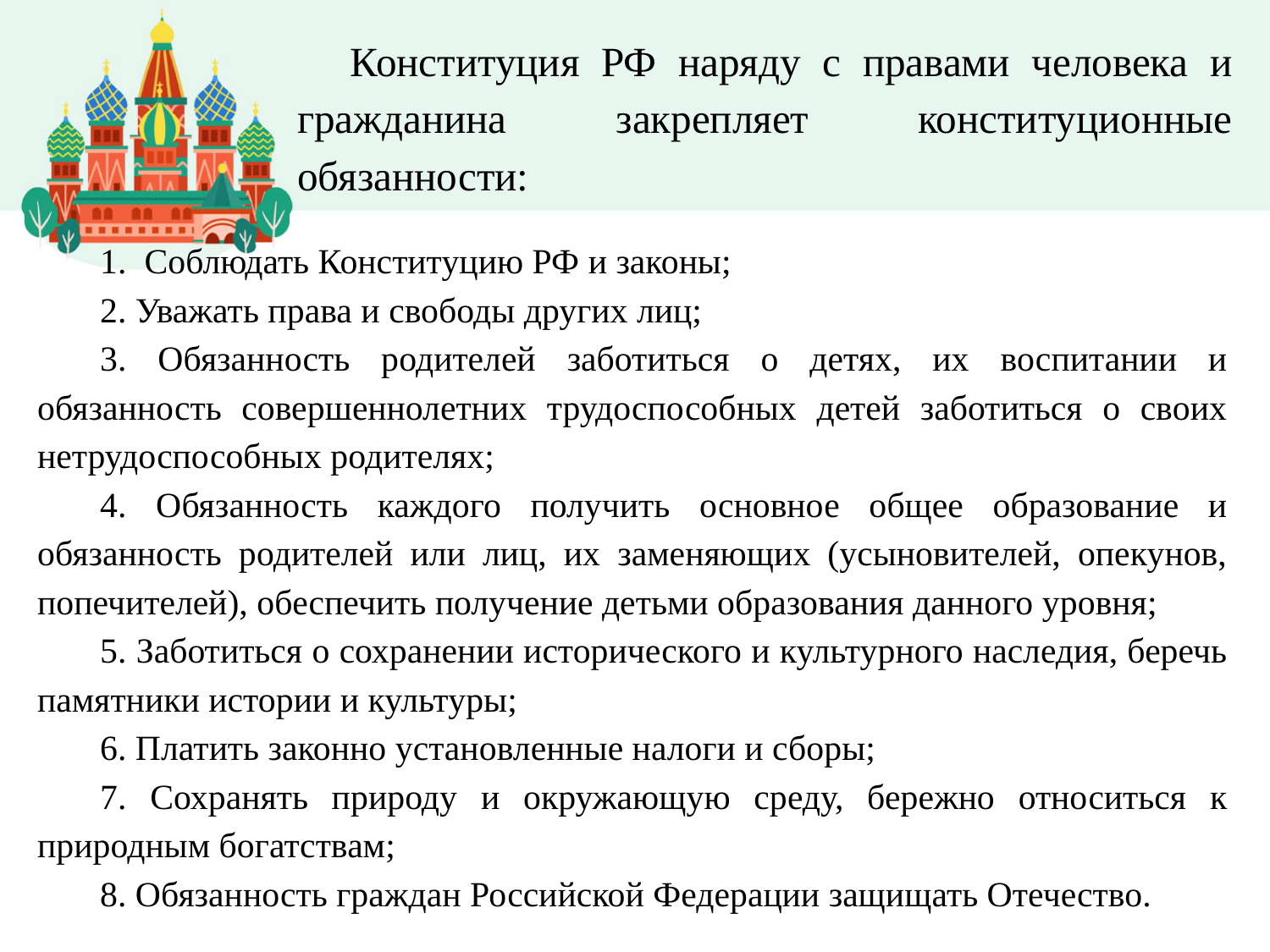

# Конституция РФ наряду с правами человека и гражданина закрепляет конституционные обязанности:
1.  Соблюдать Конституцию РФ и законы;
2. Уважать права и свободы других лиц;
3. Обязанность родителей заботиться о детях, их воспитании и обязанность совершеннолетних трудоспособных детей заботиться о своих нетрудоспособных родителях;
4. Обязанность каждого получить основное общее образование и обязанность родителей или лиц, их заменяющих (усыновителей, опекунов, попечителей), обеспечить получение детьми образования данного уровня;
5. Заботиться о сохранении исторического и культурного наследия, беречь памятники истории и культуры;
6. Платить законно установленные налоги и сборы;
7. Сохранять природу и окружающую среду, бережно относиться к природным богатствам;
8. Обязанность граждан Российской Федерации защищать Отечество.